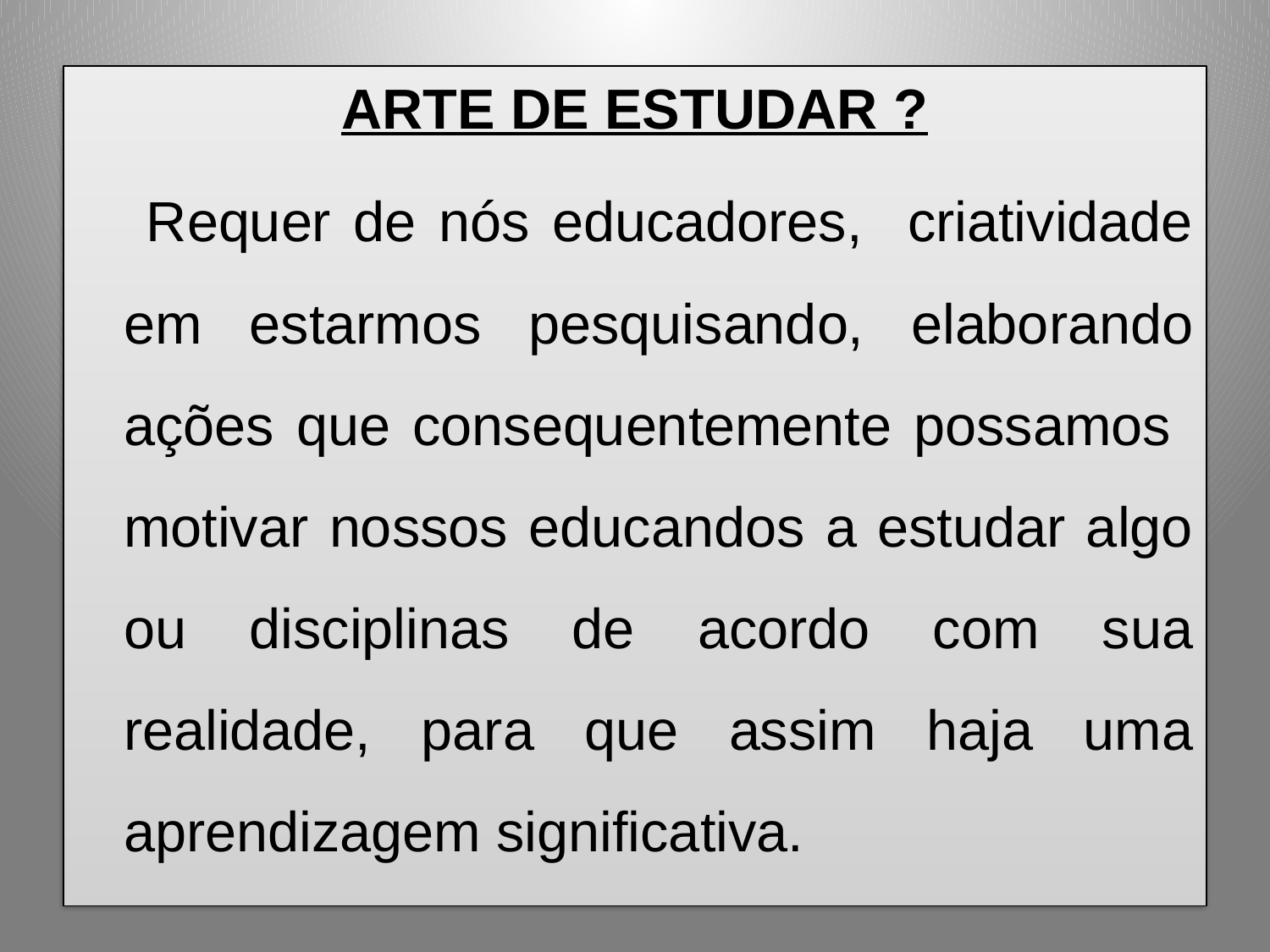

ARTE DE ESTUDAR ?
 Requer de nós educadores,  criatividade em estarmos pesquisando, elaborando ações que consequentemente possamos  motivar nossos educandos a estudar algo ou disciplinas de acordo com sua realidade, para que assim haja uma aprendizagem significativa.